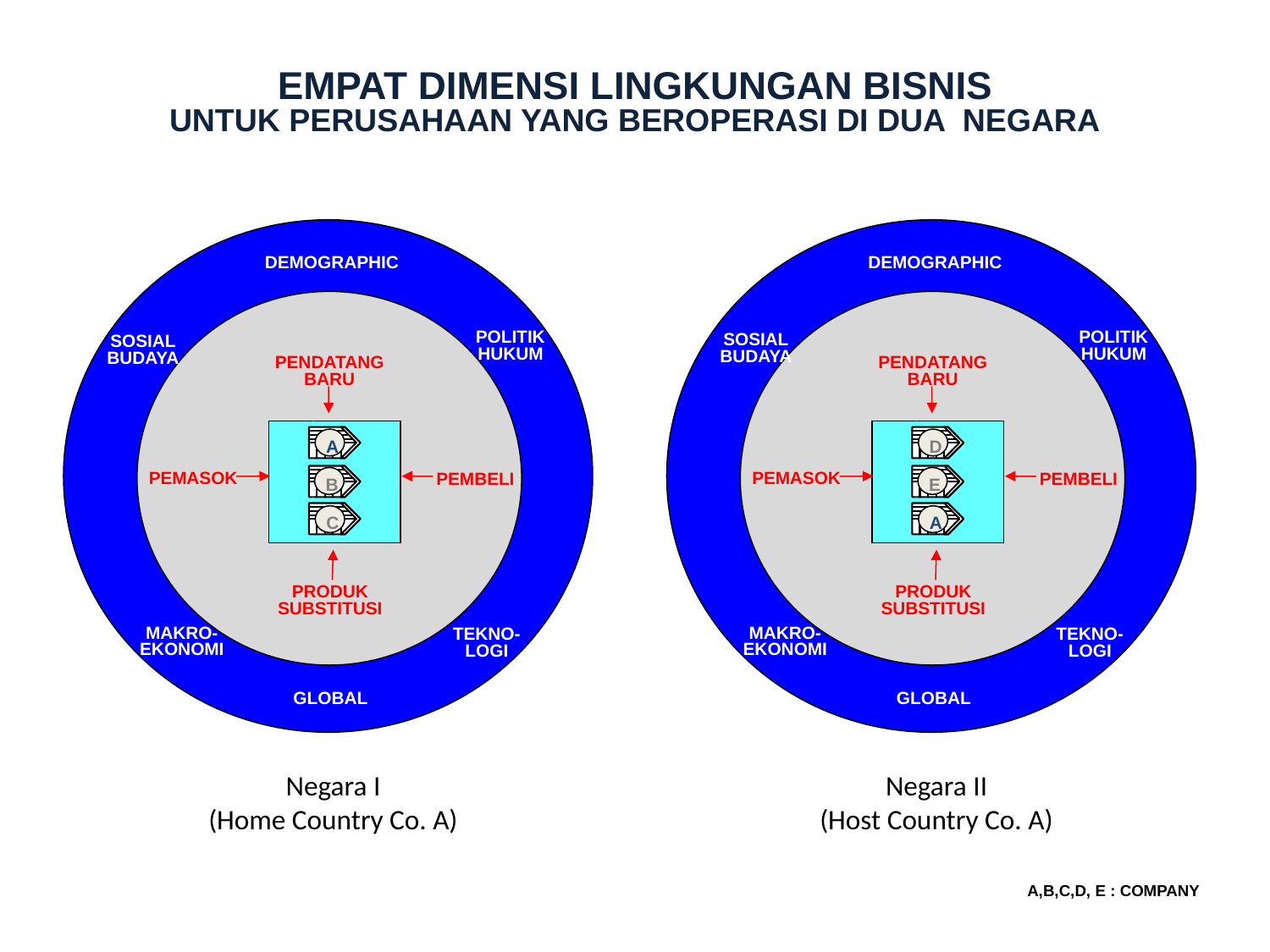

EMPAT DIMENSI LINGKUNGAN BISNIS
UNTUK PERUSAHAAN YANG BEROPERASI DI DUA  NEGARA

DEMOGRAPHIC

POLITIK
HUKUM
SOSIAL
BUDAYA
PENDATANG
BARU

D

PEMASOK
PEMBELI

E

A

PRODUK
SUBSTITUSI
MAKRO-
EKONOMI
TEKNO-
LOGI
GLOBAL
DEMOGRAPHIC

POLITIK
HUKUM
SOSIAL
BUDAYA
PENDATANG
BARU

A

PEMASOK
PEMBELI

B

C

PRODUK
SUBSTITUSI
MAKRO-
EKONOMI
TEKNO-
LOGI
GLOBAL
Negara I
(Home Country Co. A)
Negara II
(Host Country Co. A)
A,B,C,D, E : COMPANY